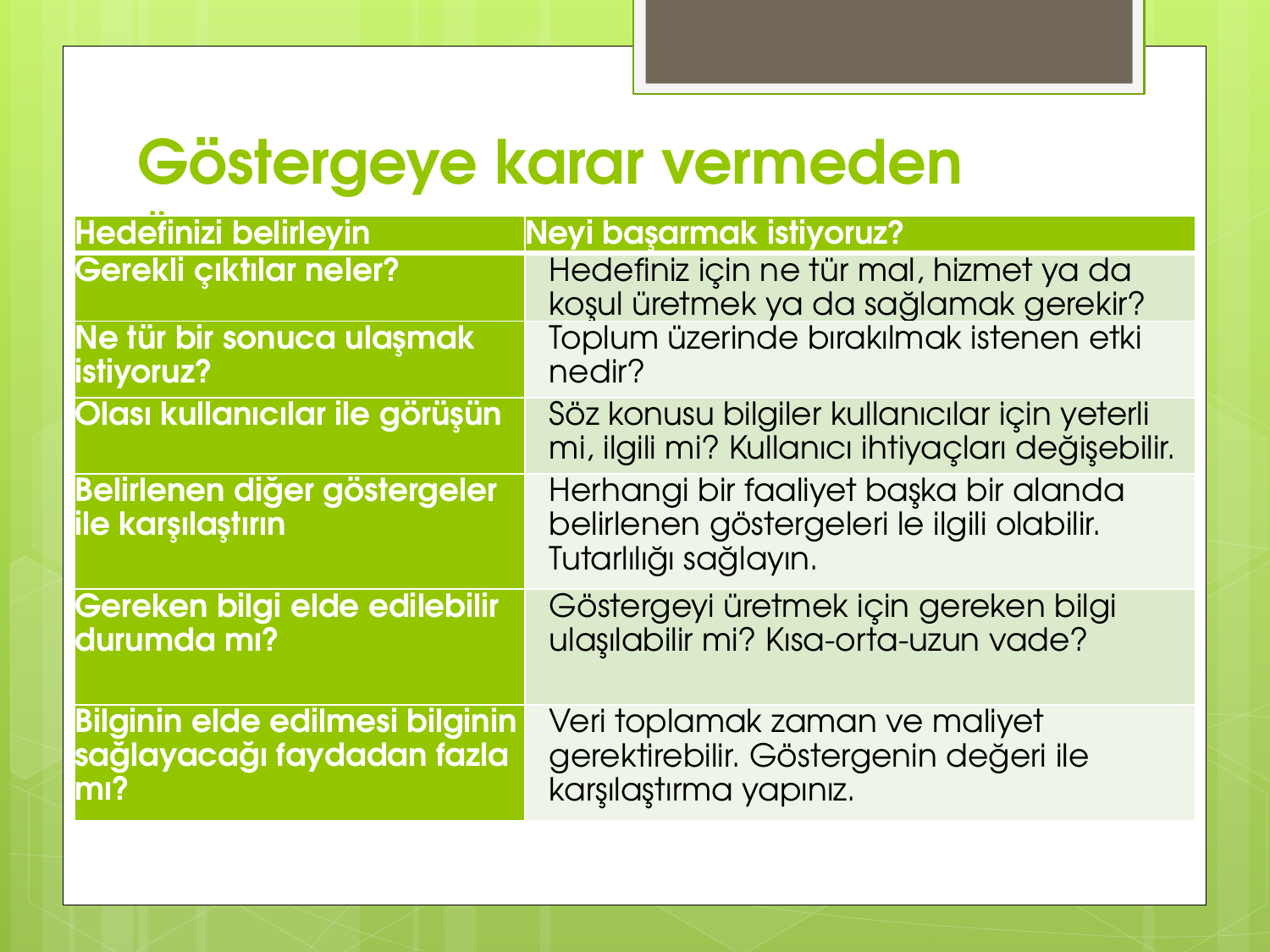

# Göstergeye karar vermeden önce
| Hedefinizi belirleyin | Neyi başarmak istiyoruz? |
| --- | --- |
| Gerekli çıktılar neler? | Hedefiniz için ne tür mal, hizmet ya da koşul üretmek ya da sağlamak gerekir? |
| Ne tür bir sonuca ulaşmak istiyoruz? | Toplum üzerinde bırakılmak istenen etki nedir? |
| Olası kullanıcılar ile görüşün | Söz konusu bilgiler kullanıcılar için yeterli mi, ilgili mi? Kullanıcı ihtiyaçları değişebilir. |
| Belirlenen diğer göstergeler ile karşılaştırın | Herhangi bir faaliyet başka bir alanda belirlenen göstergeleri le ilgili olabilir. Tutarlılığı sağlayın. |
| Gereken bilgi elde edilebilir durumda mı? | Göstergeyi üretmek için gereken bilgi ulaşılabilir mi? Kısa-orta-uzun vade? |
| Bilginin elde edilmesi bilginin sağlayacağı faydadan fazla mı? | Veri toplamak zaman ve maliyet gerektirebilir. Göstergenin değeri ile karşılaştırma yapınız. |